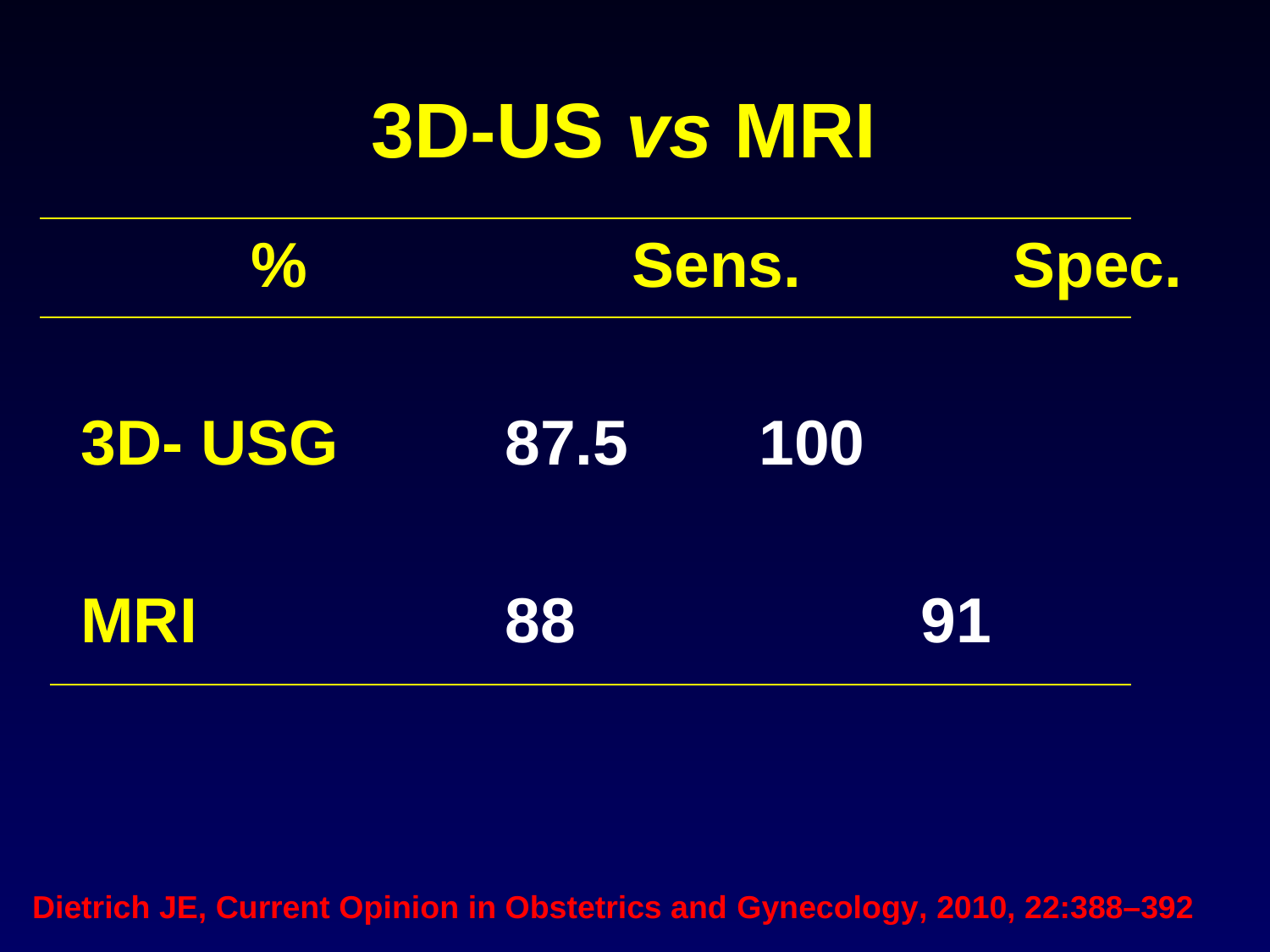

# 3D-US vs MRI
		%	 		Sens. 		Spec.

3D- USG		87.5		100

MRI			88			  91
Dietrich JE, Current Opinion in Obstetrics and Gynecology, 2010, 22:388–392